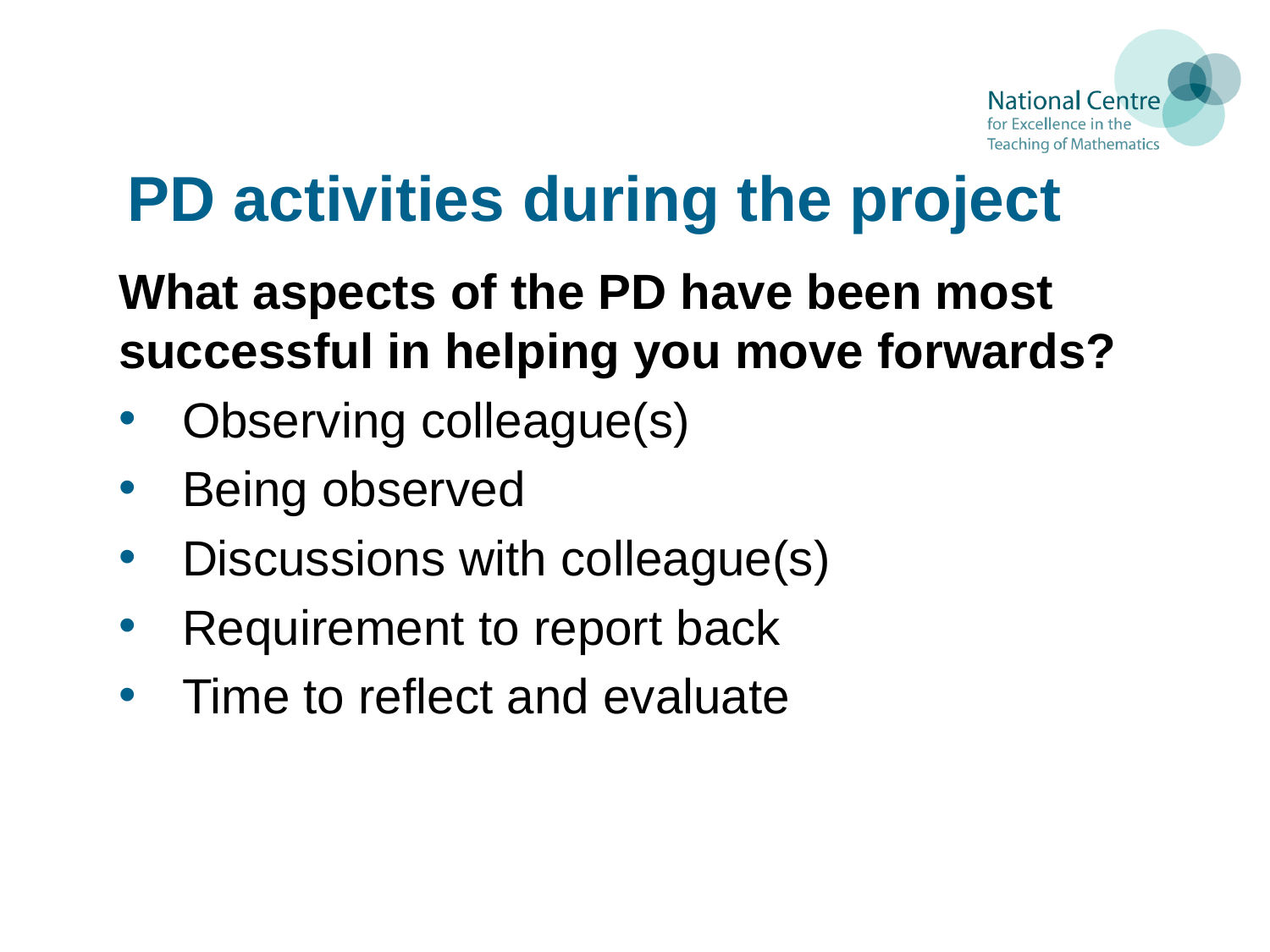

# PD activities during the project
What aspects of the PD have been most successful in helping you move forwards?
Observing colleague(s)
Being observed
Discussions with colleague(s)
Requirement to report back
Time to reflect and evaluate